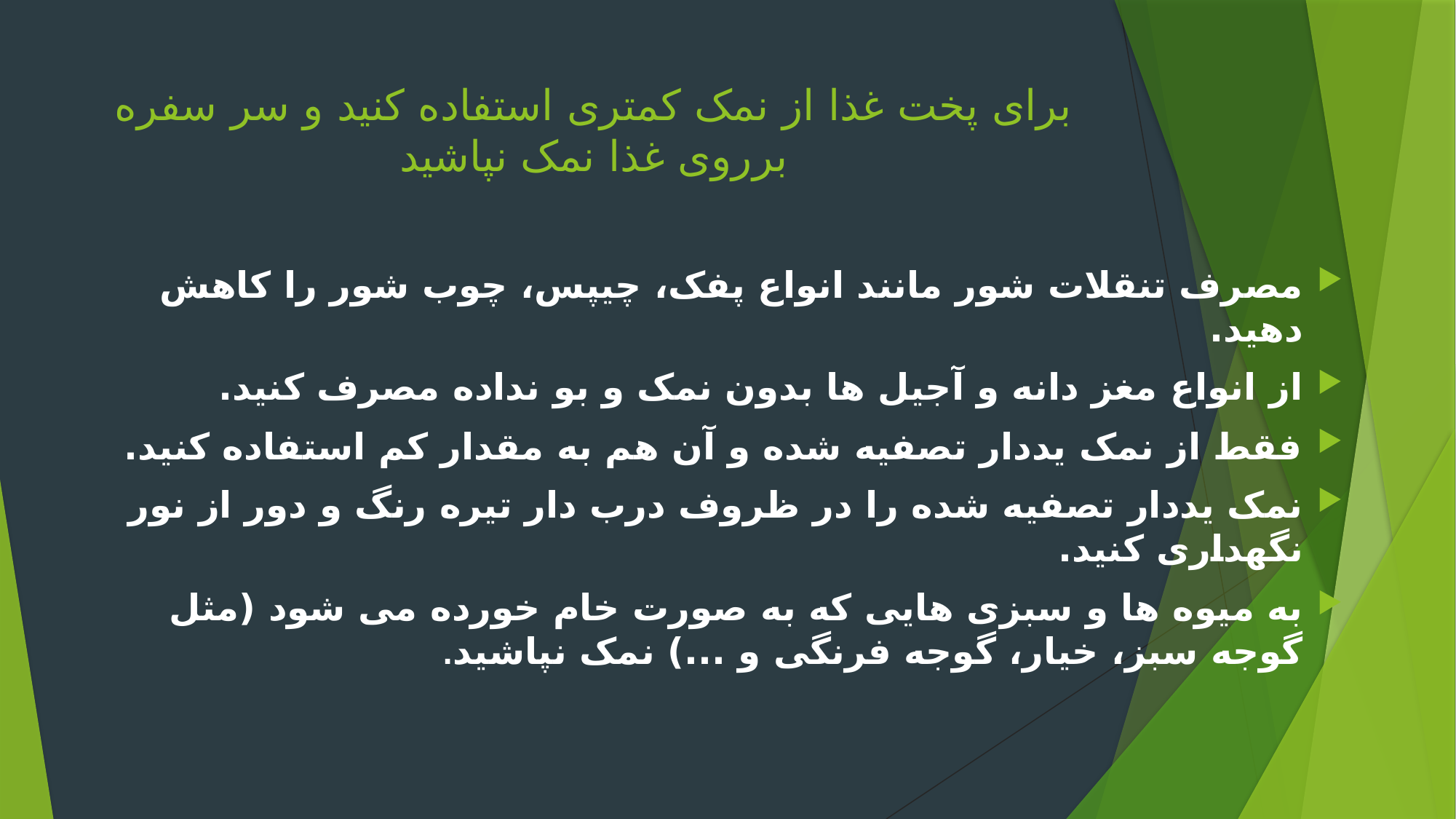

# برای پخت غذا از نمک کمتری استفاده کنید و سر سفره برروی غذا نمک نپاشید
مصرف تنقلات شور مانند انواع پفک، چیپس، چوب شور را کاهش دهید.
از انواع مغز دانه و آجیل ها بدون نمک و بو نداده مصرف کنید.
فقط از نمک یددار تصفیه شده و آن هم به مقدار کم استفاده کنید.
نمک یددار تصفیه شده را در ظروف درب دار تیره رنگ و دور از نور نگهداری کنید.
به میوه ها و سبزی هایی که به صورت خام خورده می شود (مثل گوجه سبز، خیار، گوجه فرنگی و ...) نمک نپاشید.